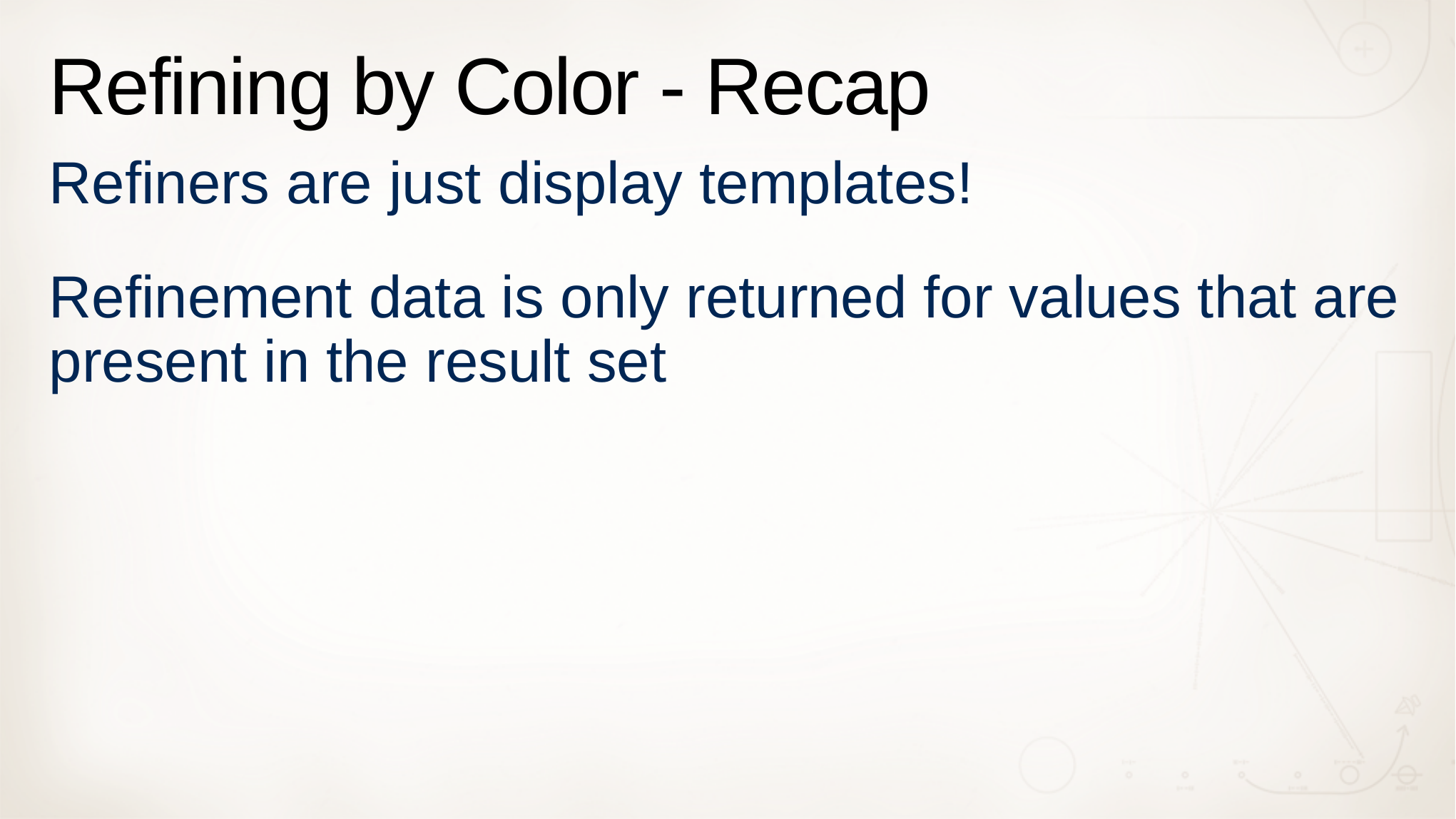

# Refining by Color - Recap
Refiners are just display templates!

Refinement data is only returned for values that are present in the result set